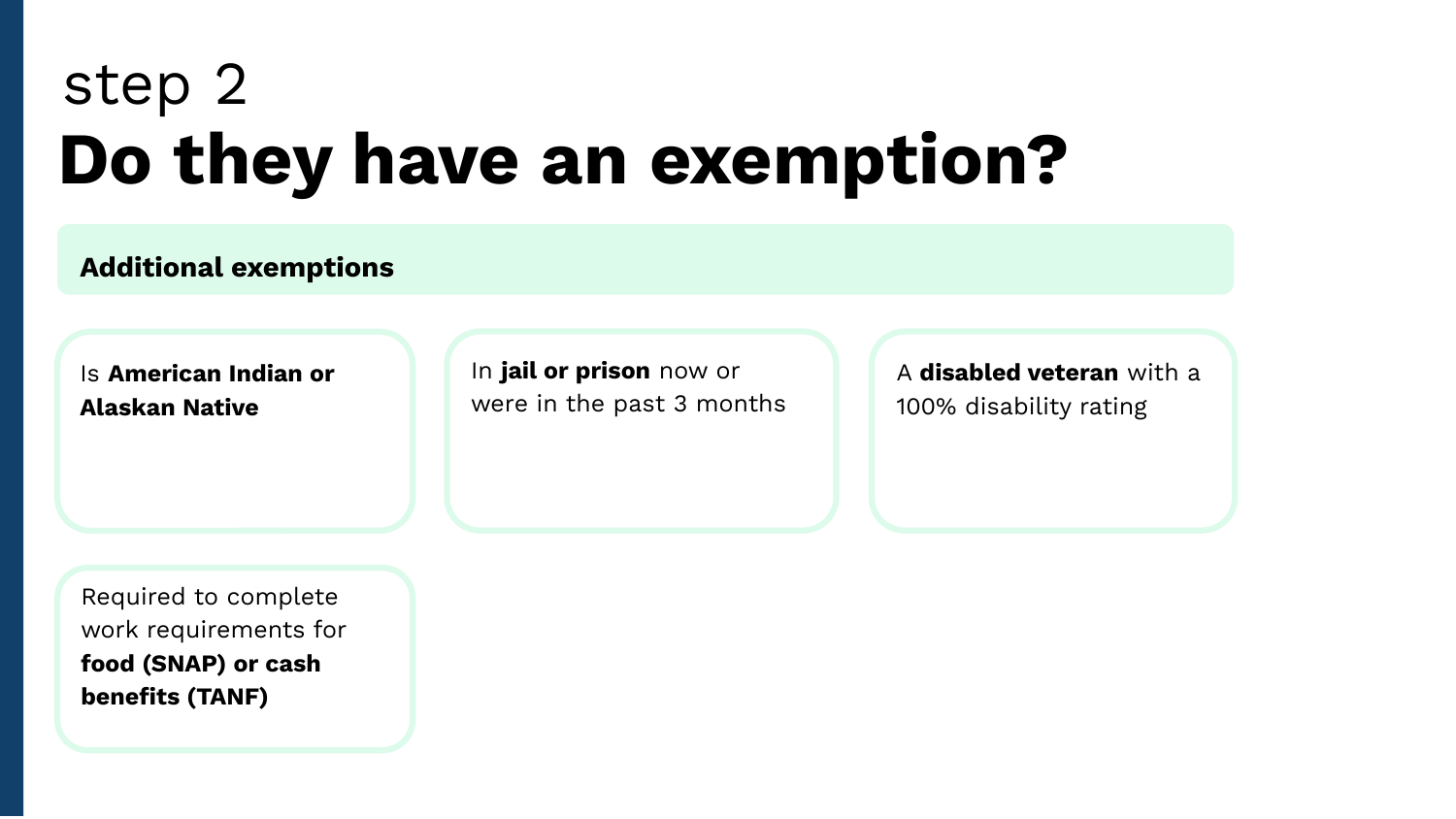

# step 2
Do they have an exemption?

Additional exemptions

In jail or prison now or were in the past 3 months
A disabled veteran with a 100% disability rating
Is American Indian or Alaskan Native
Required to complete work requirements for food (SNAP) or cash benefits (TANF)